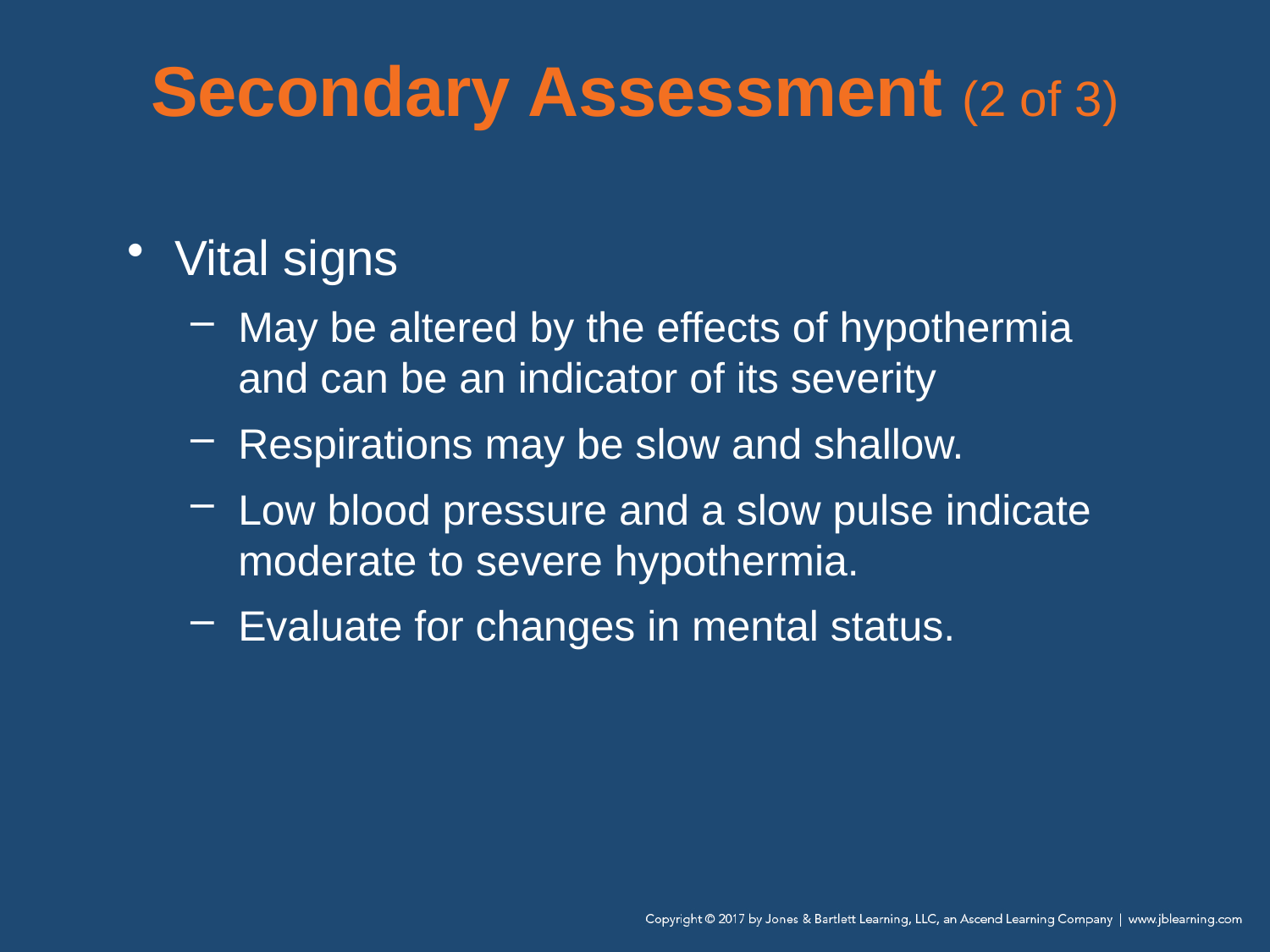

# Secondary Assessment (2 of 3)
Vital signs
May be altered by the effects of hypothermia and can be an indicator of its severity
Respirations may be slow and shallow.
Low blood pressure and a slow pulse indicate moderate to severe hypothermia.
Evaluate for changes in mental status.